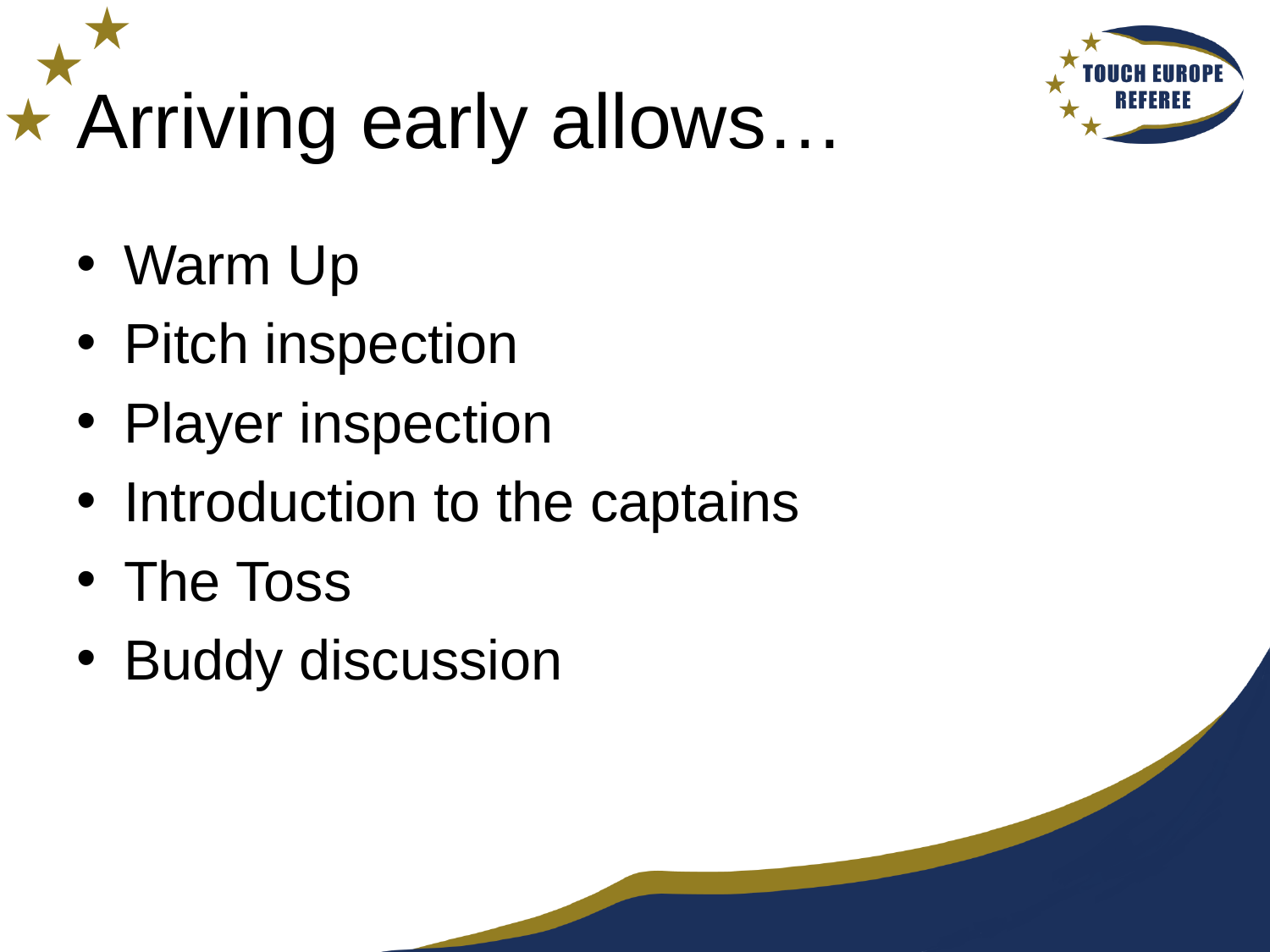

# Arriving early allows…
Warm Up
Pitch inspection
Player inspection
Introduction to the captains
The Toss
Buddy discussion